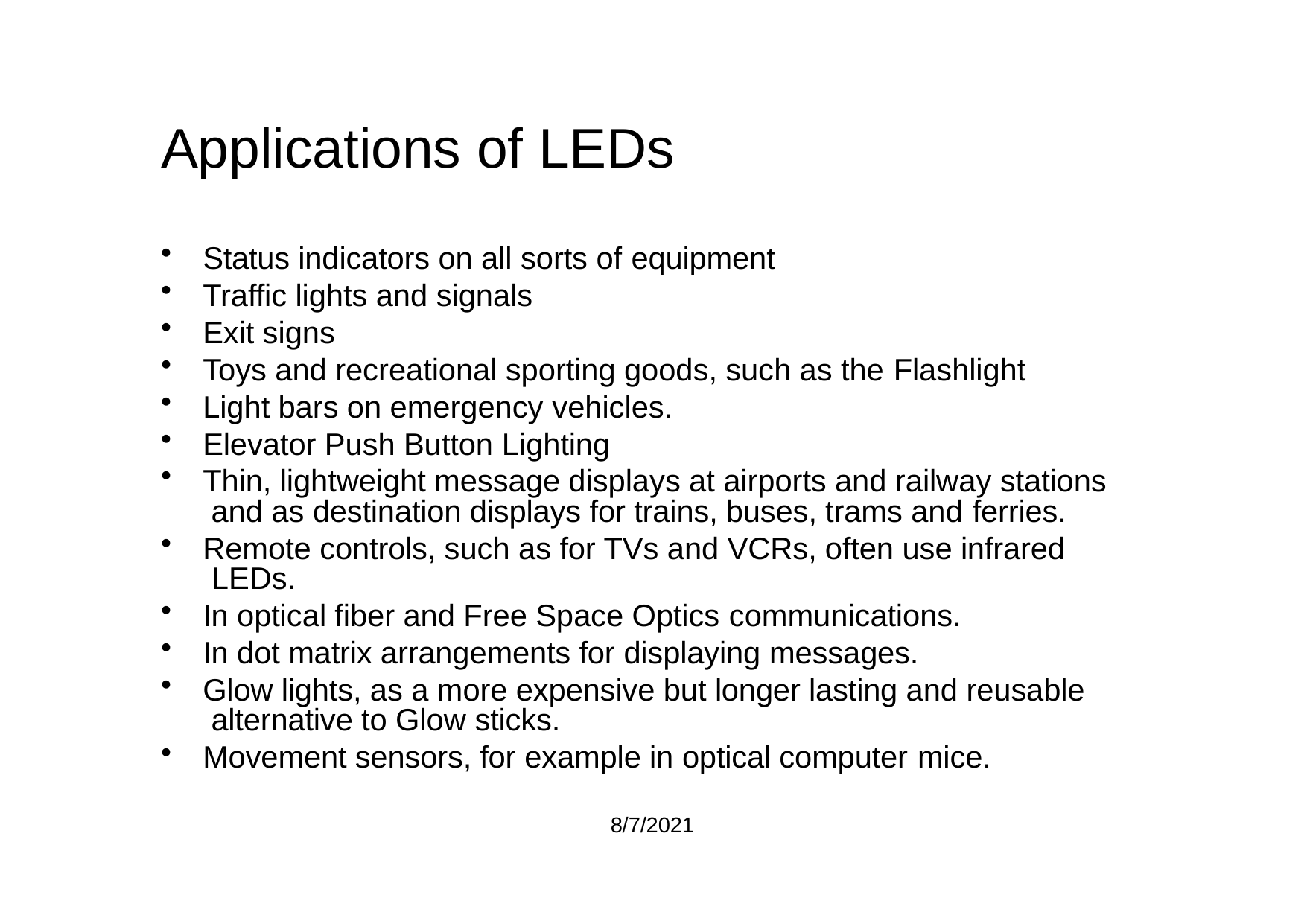

# Applications of LEDs
Status indicators on all sorts of equipment
Traffic lights and signals
Exit signs
Toys and recreational sporting goods, such as the Flashlight
Light bars on emergency vehicles.
Elevator Push Button Lighting
Thin, lightweight message displays at airports and railway stations  and as destination displays for trains, buses, trams and ferries.
Remote controls, such as for TVs and VCRs, often use infrared  LEDs.
In optical fiber and Free Space Optics communications.
In dot matrix arrangements for displaying messages.
Glow lights, as a more expensive but longer lasting and reusable  alternative to Glow sticks.
Movement sensors, for example in optical computer mice.
8/7/2021